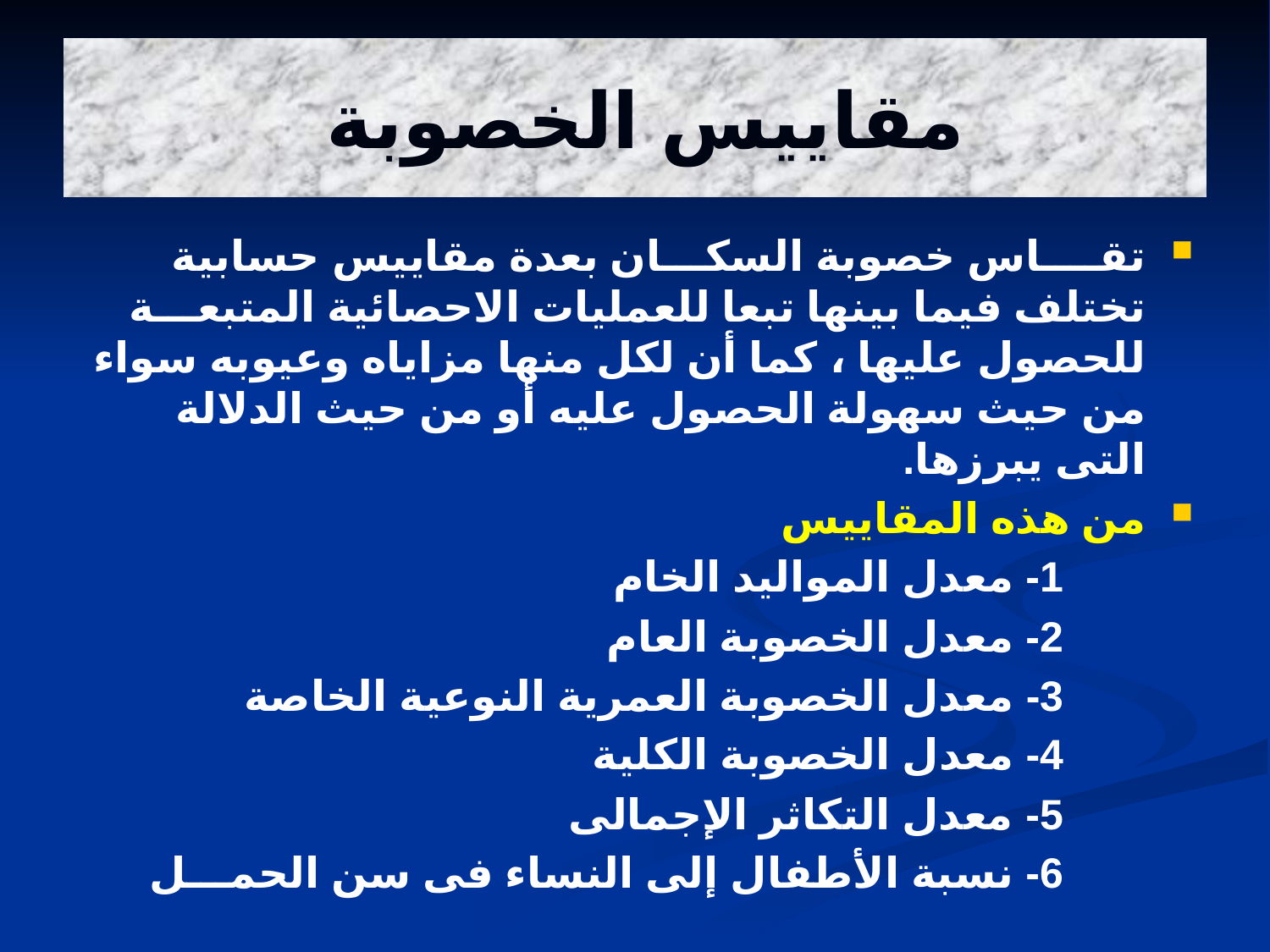

# مقاييس الخصوبة
تقــــاس خصوبة السكـــان بعدة مقاييس حسابية تختلف فيما بينها تبعا للعمليات الاحصائية المتبعـــة للحصول عليها ، كما أن لكل منها مزاياه وعيوبه سواء من حيث سهولة الحصول عليه أو من حيث الدلالة التى يبرزها.
من هذه المقاييس
           1- معدل المواليد الخام
           2- معدل الخصوبة العام
           3- معدل الخصوبة العمرية النوعية الخاصة
           4- معدل الخصوبة الكلية
           5- معدل التكاثر الإجمالى
           6- نسبة الأطفال إلى النساء فى سن الحمـــل